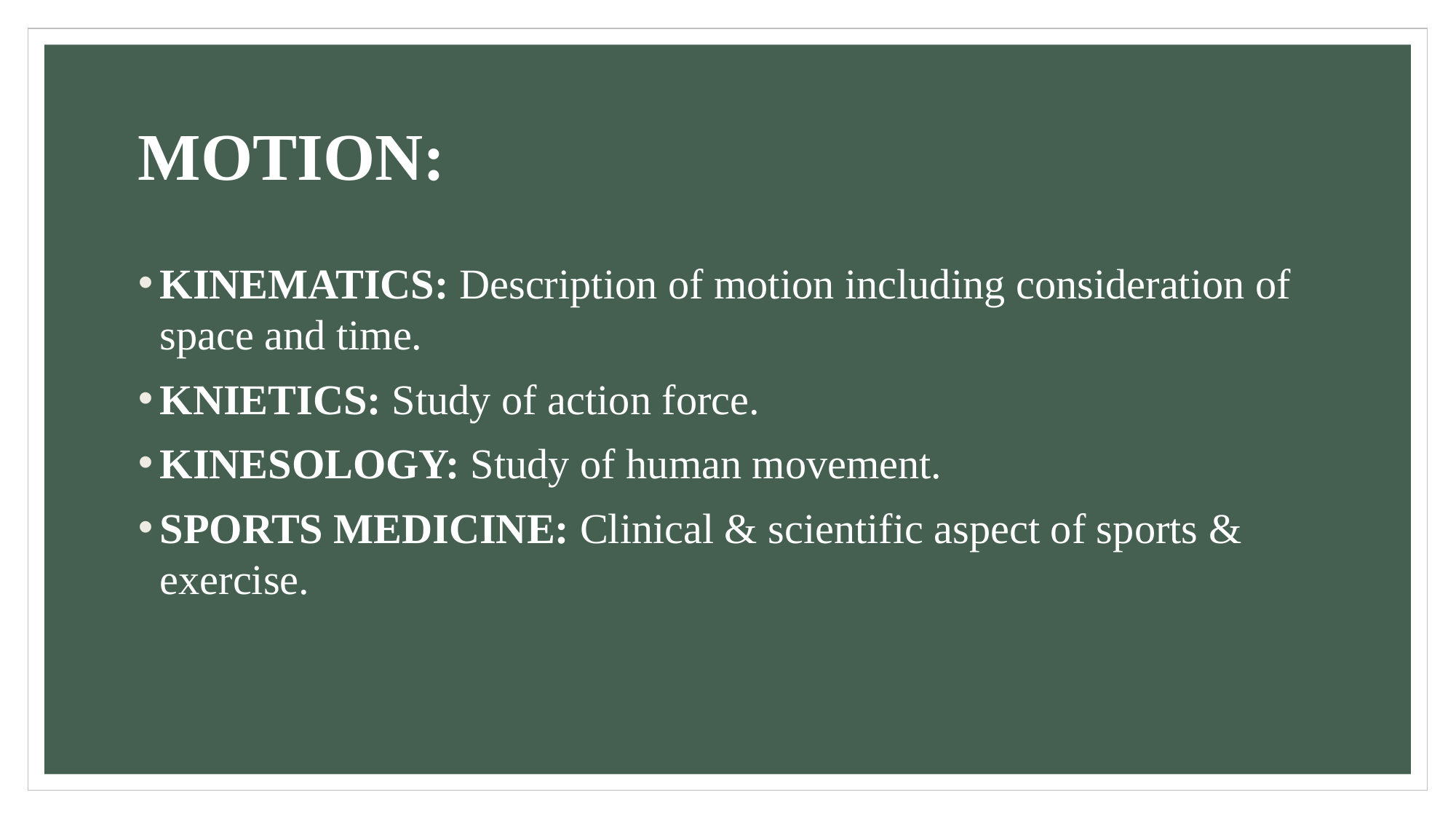

# MOTION:
KINEMATICS: Description of motion including consideration of space and time.
KNIETICS: Study of action force.
KINESOLOGY: Study of human movement.
SPORTS MEDICINE: Clinical & scientific aspect of sports & exercise.